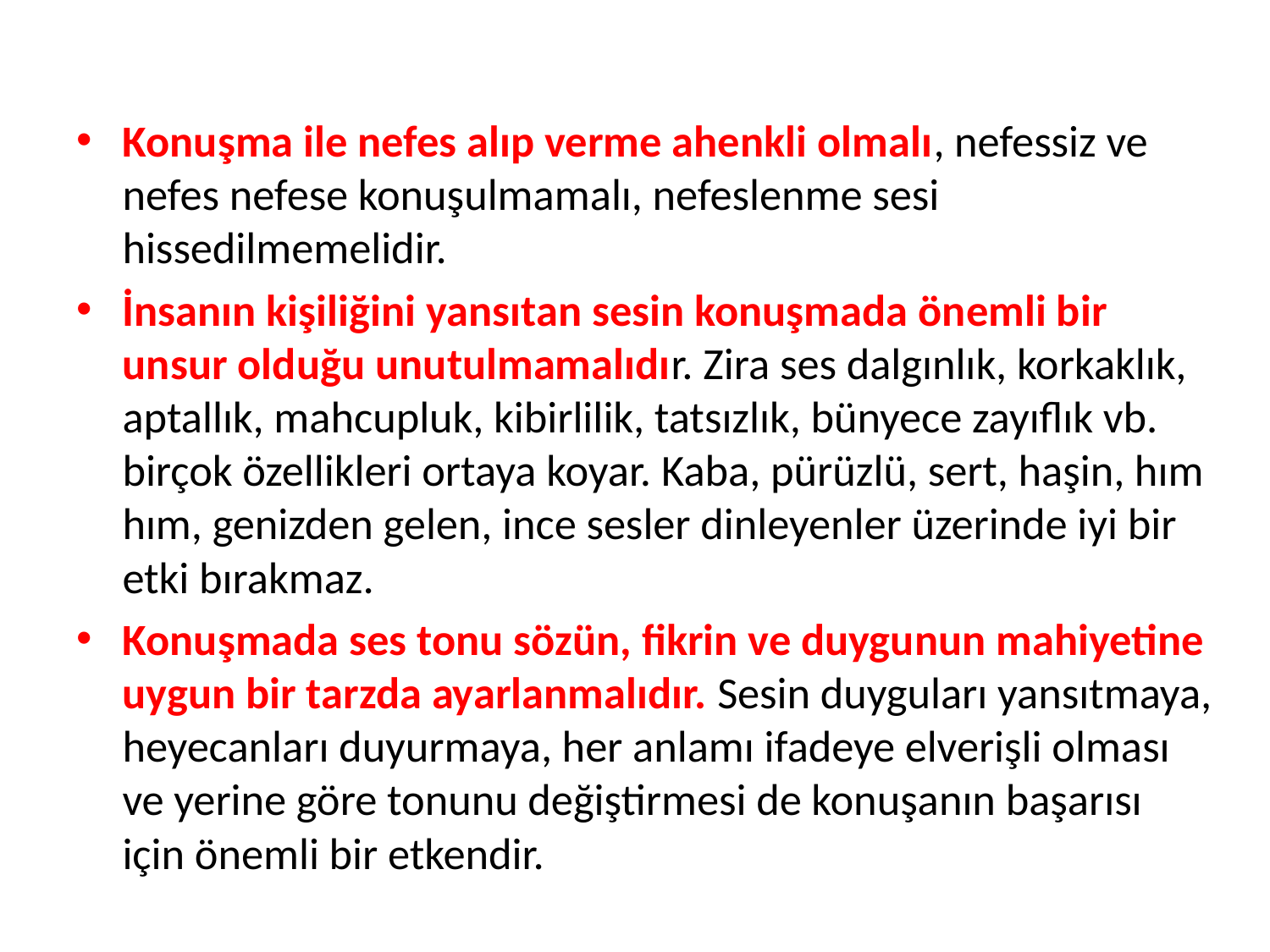

Konuşma ile nefes alıp verme ahenkli olmalı, nefessiz ve nefes nefese konuşulmamalı, nefeslenme sesi hissedilmemelidir.
İnsanın kişiliğini yansıtan sesin konuşmada önemli bir unsur olduğu unutulmamalıdır. Zira ses dalgınlık, korkaklık, aptallık, mahcupluk, kibirlilik, tatsızlık, bünyece zayıflık vb. birçok özellikleri ortaya koyar. Kaba, pürüzlü, sert, haşin, hım hım, genizden gelen, ince sesler dinleyenler üzerinde iyi bir etki bırakmaz.
Konuşmada ses tonu sözün, fikrin ve duygunun mahiyetine uygun bir tarzda ayarlanmalıdır. Sesin duyguları yansıtmaya, heyecanları duyurmaya, her anlamı ifadeye elverişli olması ve yerine göre tonunu değiştirmesi de konuşanın başarısı için önemli bir etkendir.